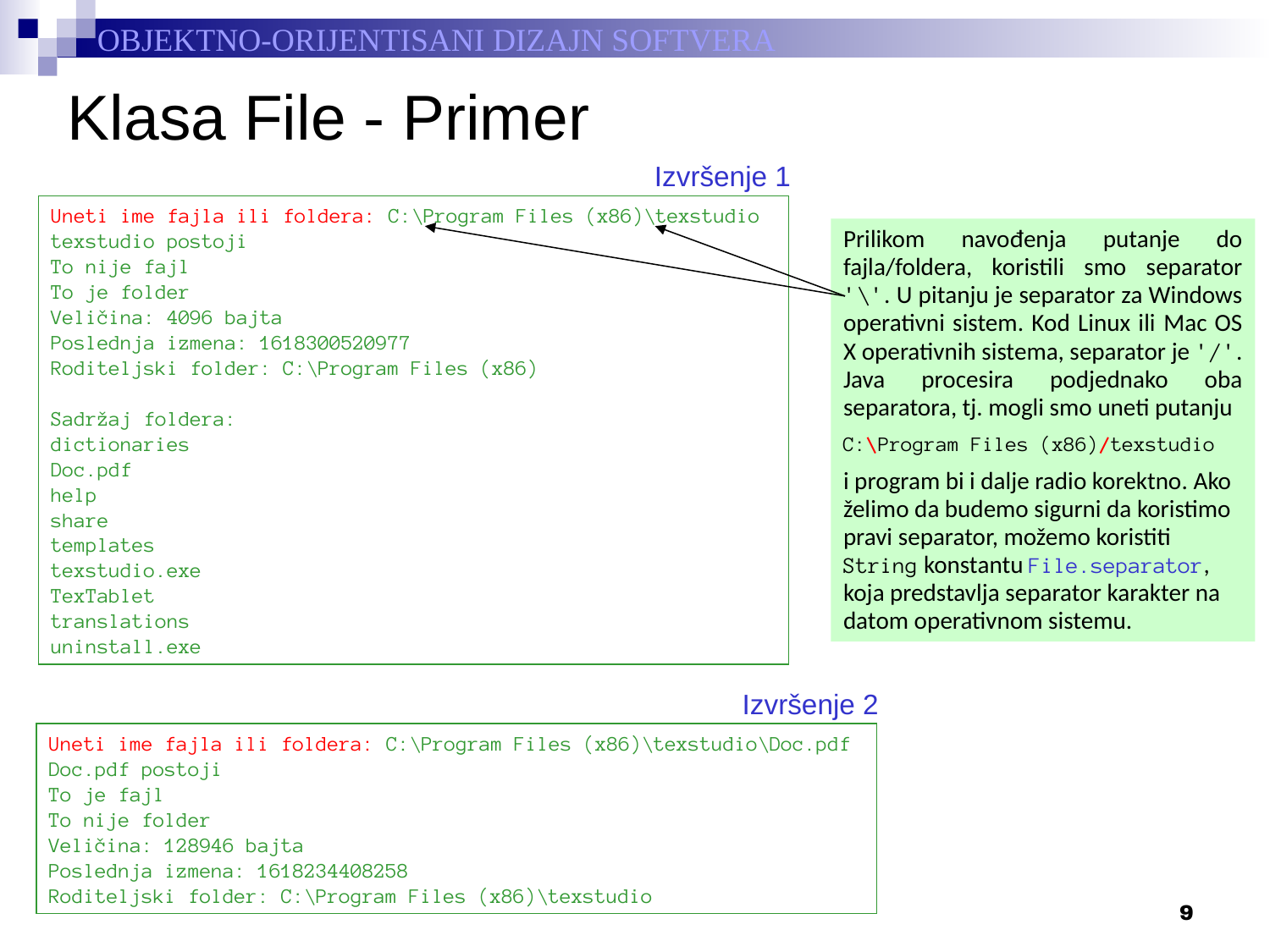

# Klasa File - Primer
Izvršenje 1
Uneti ime fajla ili foldera: C:\Program Files (x86)\texstudio
texstudio postoji
To nije fajl
To je folder
Veličina: 4096 bajta
Poslednja izmena: 1618300520977
Roditeljski folder: C:\Program Files (x86)

Sadržaj foldera:
dictionaries
Doc.pdf
help
share
templates
texstudio.exe
TexTablet
translations
uninstall.exe
Prilikom navođenja putanje do fajla/foldera, koristili smo separator '\'. U pitanju je separator za Windows operativni sistem. Kod Linux ili Mac OS X operativnih sistema, separator je '/'. Java procesira podjednako oba separatora, tj. mogli smo uneti putanju
C:\Program Files (x86)/texstudio
i program bi i dalje radio korektno. Ako želimo da budemo sigurni da koristimo pravi separator, možemo koristiti String konstantu File.separator, koja predstavlja separator karakter na datom operativnom sistemu.
Izvršenje 2
Uneti ime fajla ili foldera: C:\Program Files (x86)\texstudio\Doc.pdf
Doc.pdf postoji
To je fajl
To nije folder
Veličina: 128946 bajta
Poslednja izmena: 1618234408258
Roditeljski folder: C:\Program Files (x86)\texstudio
9